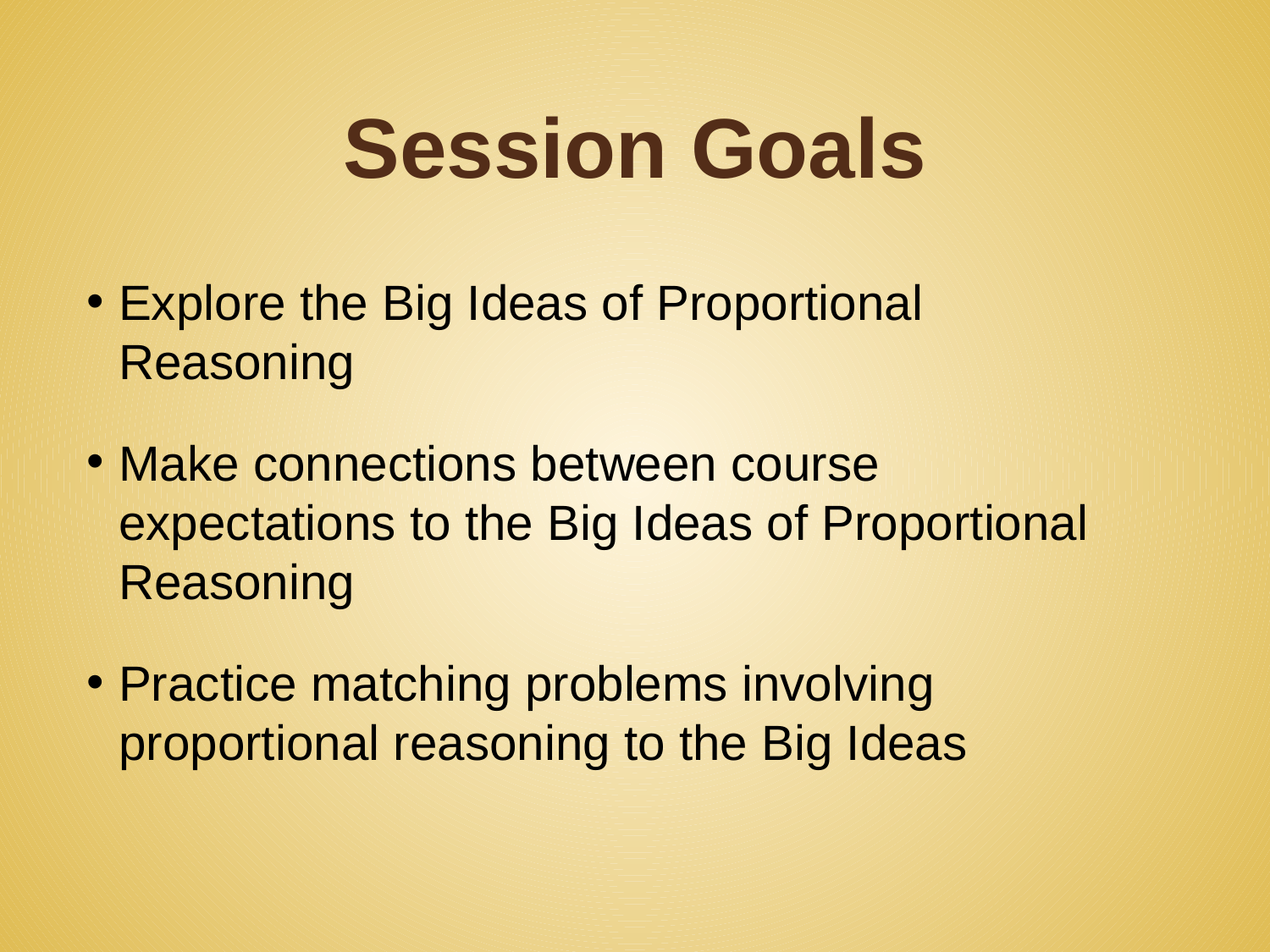

# Session Goals
Explore the Big Ideas of Proportional Reasoning
Make connections between course expectations to the Big Ideas of Proportional Reasoning
Practice matching problems involving proportional reasoning to the Big Ideas